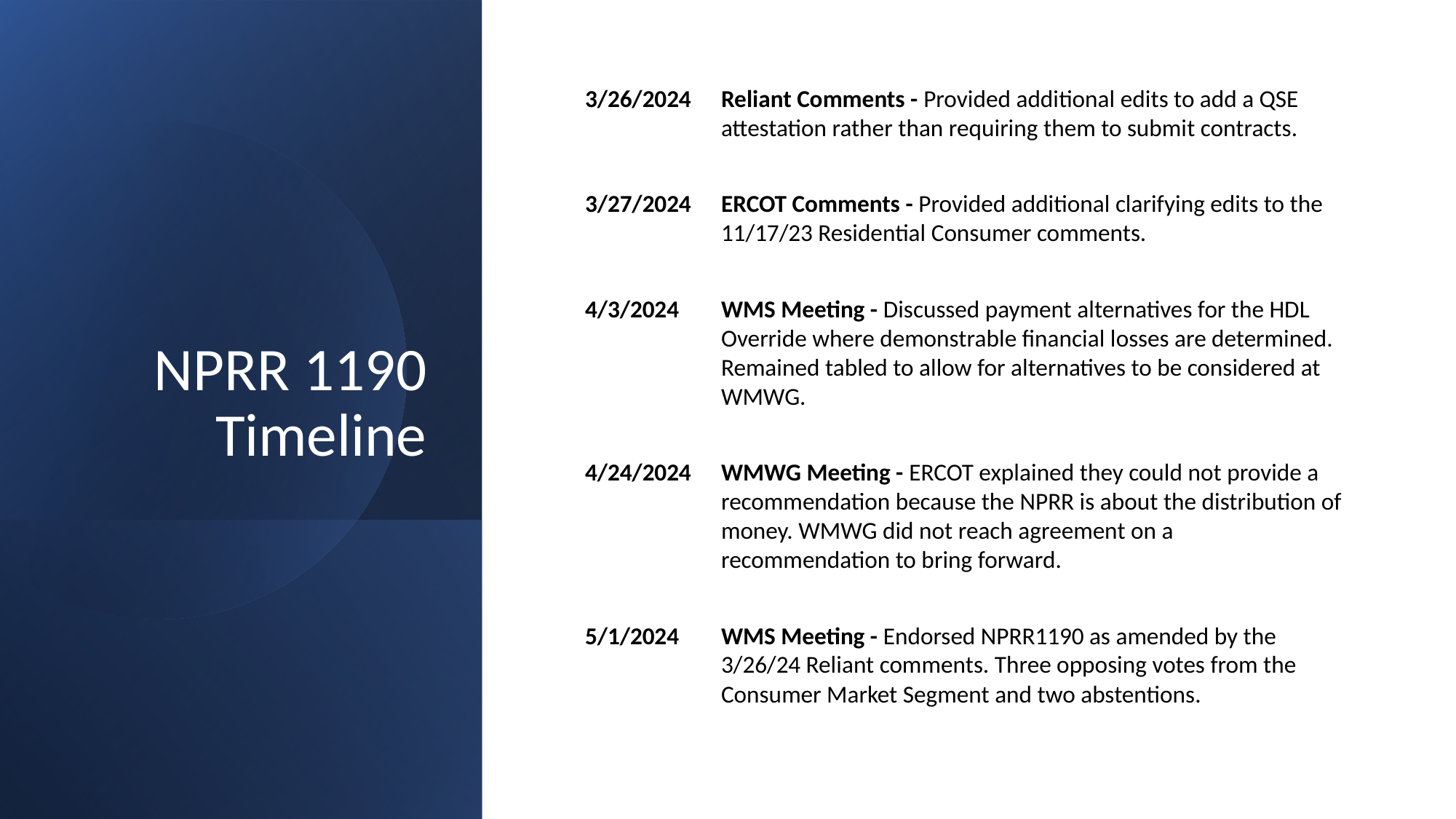

# NPRR 1190 Timeline
3/26/2024	Reliant Comments - Provided additional edits to add a QSE attestation rather than requiring them to submit contracts.

3/27/2024	ERCOT Comments - Provided additional clarifying edits to the 11/17/23 Residential Consumer comments.

4/3/2024	WMS Meeting - Discussed payment alternatives for the HDL Override where demonstrable financial losses are determined.  Remained tabled to allow for alternatives to be considered at WMWG.

4/24/2024	WMWG Meeting - ERCOT explained they could not provide a recommendation because the NPRR is about the distribution of money. WMWG did not reach agreement on a recommendation to bring forward.

5/1/2024	WMS Meeting - Endorsed NPRR1190 as amended by the 3/26/24 Reliant comments. Three opposing votes from the Consumer Market Segment and two abstentions.

4